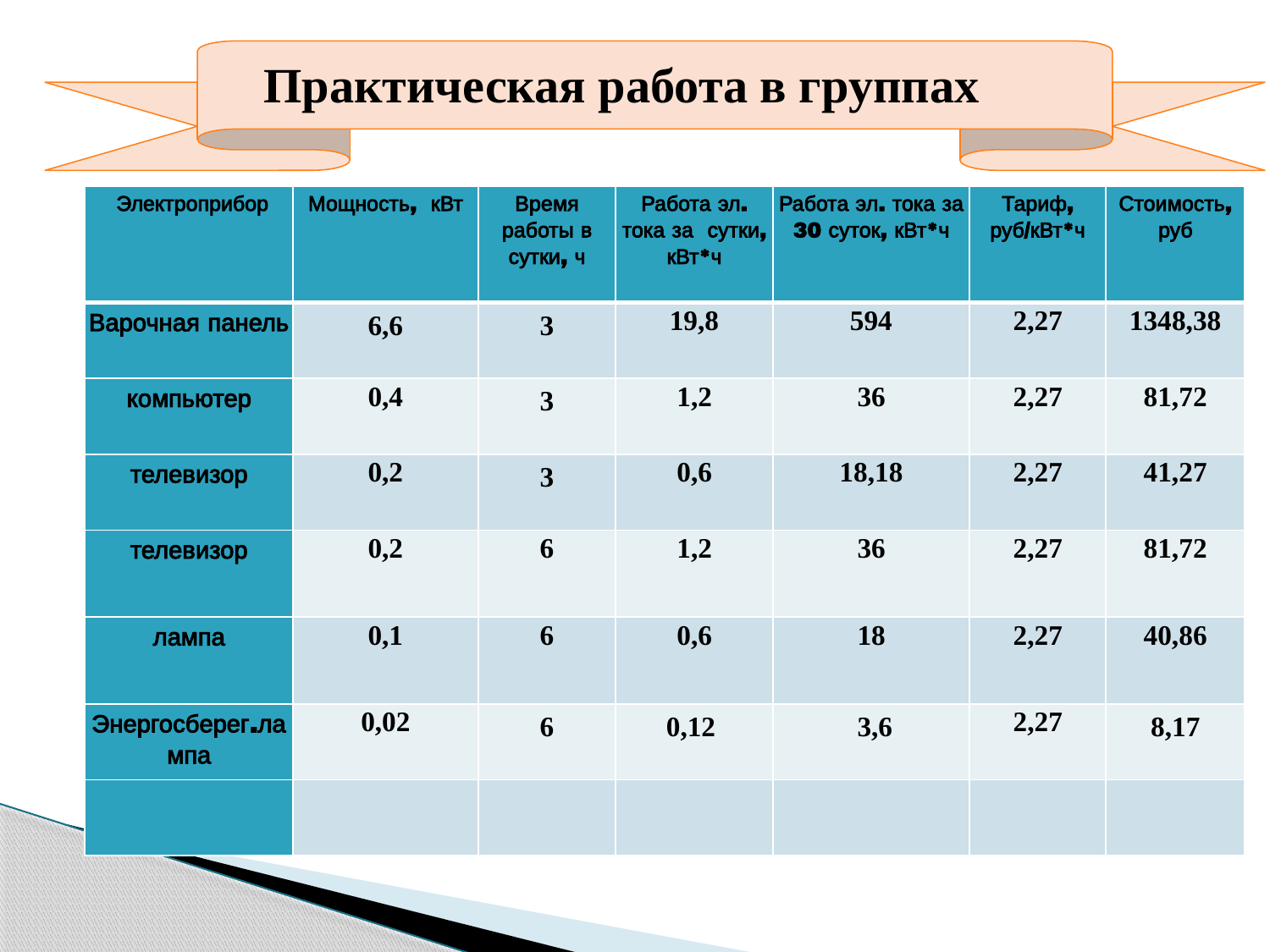

Практическая работа в группах

| Электроприбор | Мощность, кВт | Время работы в сутки, ч | Работа эл. тока за сутки, кВт\*ч | Работа эл. тока за 30 суток, кВт\*ч | Тариф, руб/кВт\*ч | Стоимость, руб |
| --- | --- | --- | --- | --- | --- | --- |
| Варочная панель | 6,6 | 3 | 19,8 | 594 | 2,27 | 1348,38 |
| компьютер | 0,4 | 3 | 1,2 | 36 | 2,27 | 81,72 |
| телевизор | 0,2 | 3 | 0,6 | 18,18 | 2,27 | 41,27 |
| телевизор | 0,2 | 6 | 1,2 | 36 | 2,27 | 81,72 |
| лампа | 0,1 | 6 | 0,6 | 18 | 2,27 | 40,86 |
| Энергосберег.лампа | 0,02 | 6 | 0,12 | 3,6 | 2,27 | 8,17 |
|  |  |  |  |  |  |  |